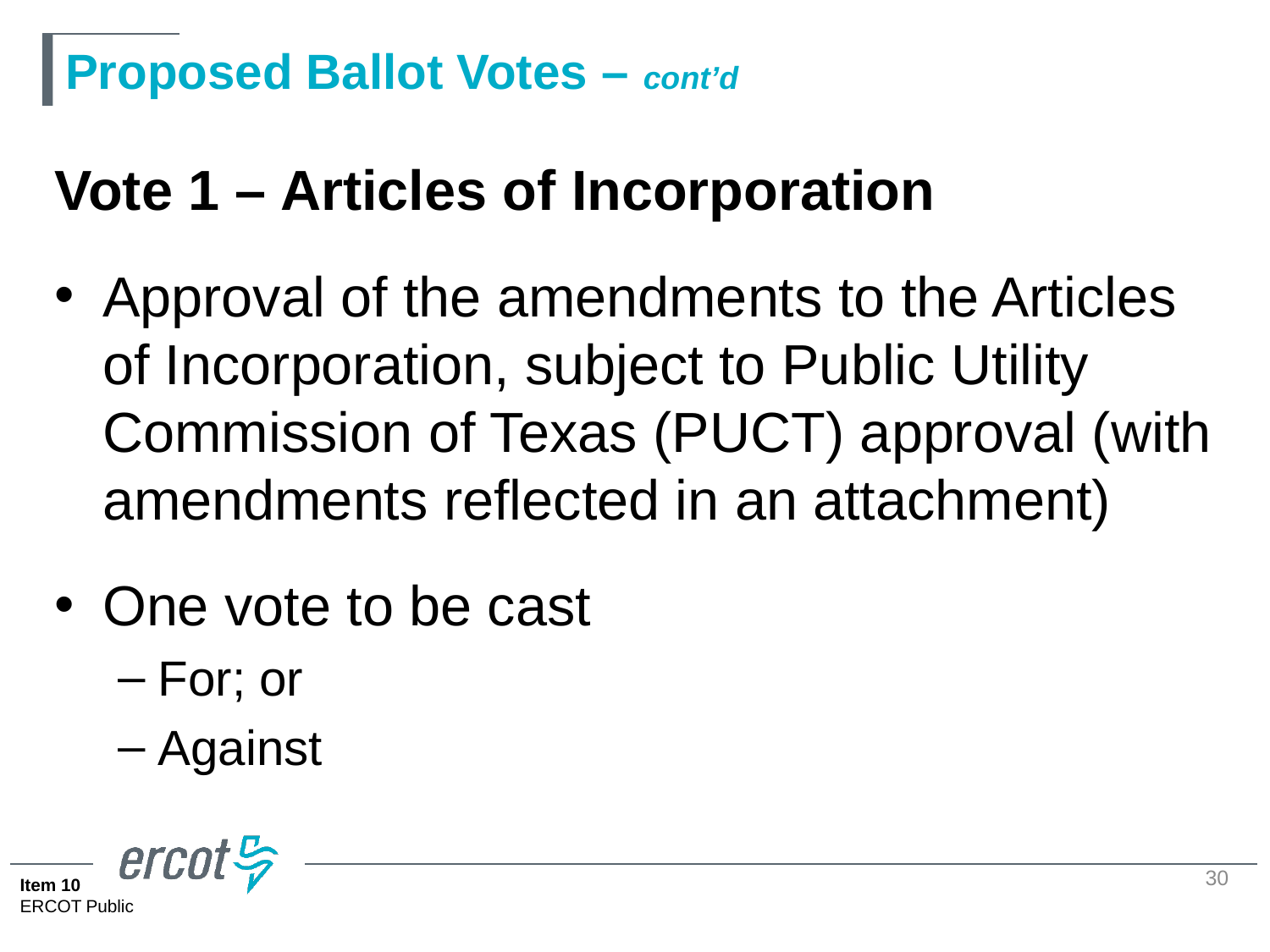

# Proposed Ballot Votes – cont’d
Vote 1 – Articles of Incorporation

Approval of the amendments to the Articles of Incorporation, subject to Public Utility Commission of Texas (PUCT) approval (with amendments reflected in an attachment)

One vote to be cast
For; or
Against
30